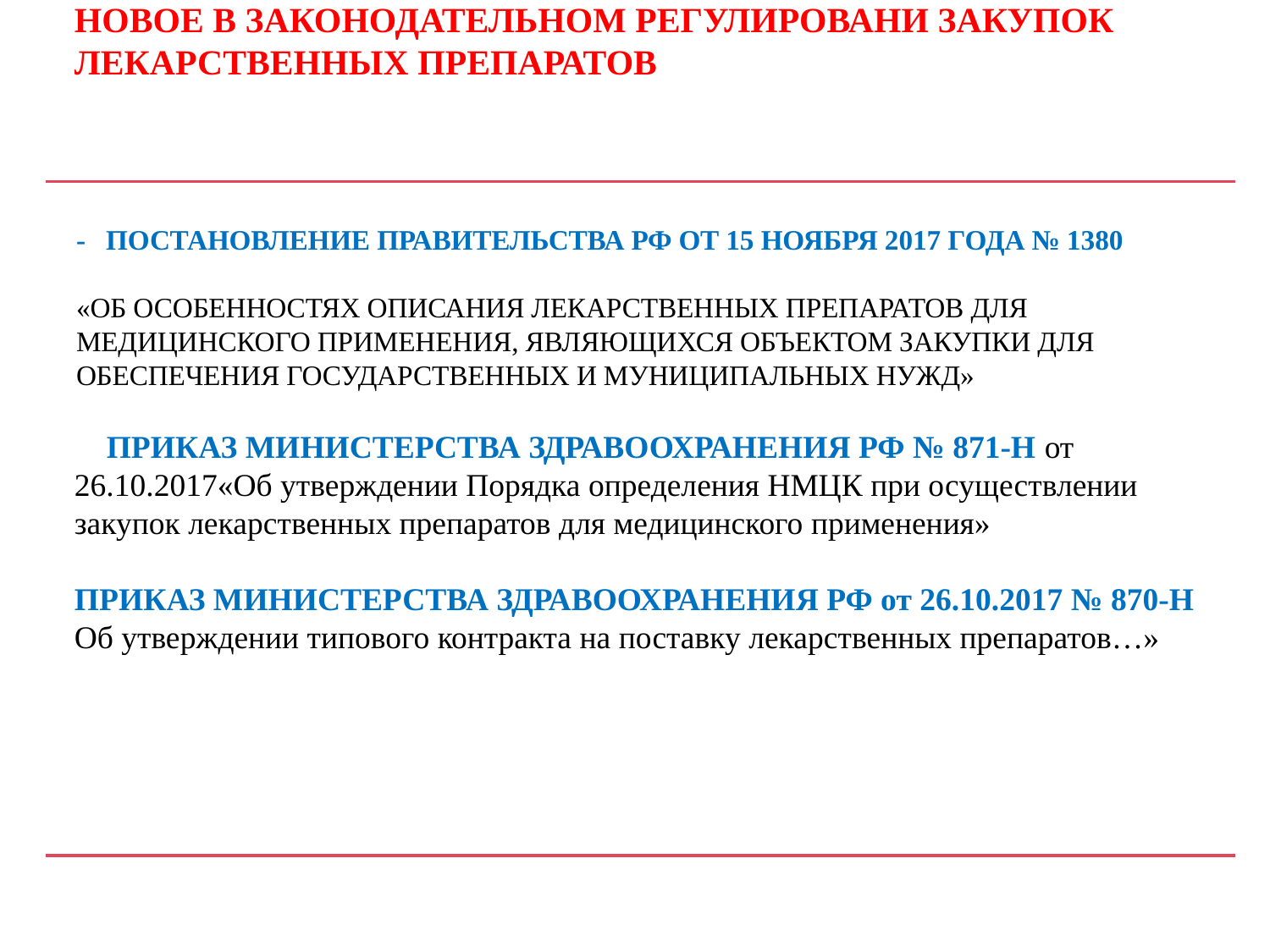

# НОВОЕ В ЗАКОНОДАТЕЛЬНОМ РЕГУЛИРОВАНИ ЗАКУПОК  ЛЕКАРСТВЕННЫХ ПРЕПАРАТОВ

-   ПОСТАНОВЛЕНИЕ ПРАВИТЕЛЬСТВА РФ ОТ 15 НОЯБРЯ 2017 ГОДА № 1380

«ОБ ОСОБЕННОСТЯХ ОПИСАНИЯ ЛЕКАРСТВЕННЫХ ПРЕПАРАТОВ ДЛЯ МЕДИЦИНСКОГО ПРИМЕНЕНИЯ, ЯВЛЯЮЩИХСЯ ОБЪЕКТОМ ЗАКУПКИ ДЛЯ ОБЕСПЕЧЕНИЯ ГОСУДАРСТВЕННЫХ И МУНИЦИПАЛЬНЫХ НУЖД»

    ПРИКАЗ МИНИСТЕРСТВА ЗДРАВООХРАНЕНИЯ РФ № 871-Н от 26.10.2017«Об утверждении Порядка определения НМЦК при осуществлении закупок лекарственных препаратов для медицинского применения»

ПРИКАЗ МИНИСТЕРСТВА ЗДРАВООХРАНЕНИЯ РФ от 26.10.2017 № 870-Н
Об утверждении типового контракта на поставку лекарственных препаратов…»